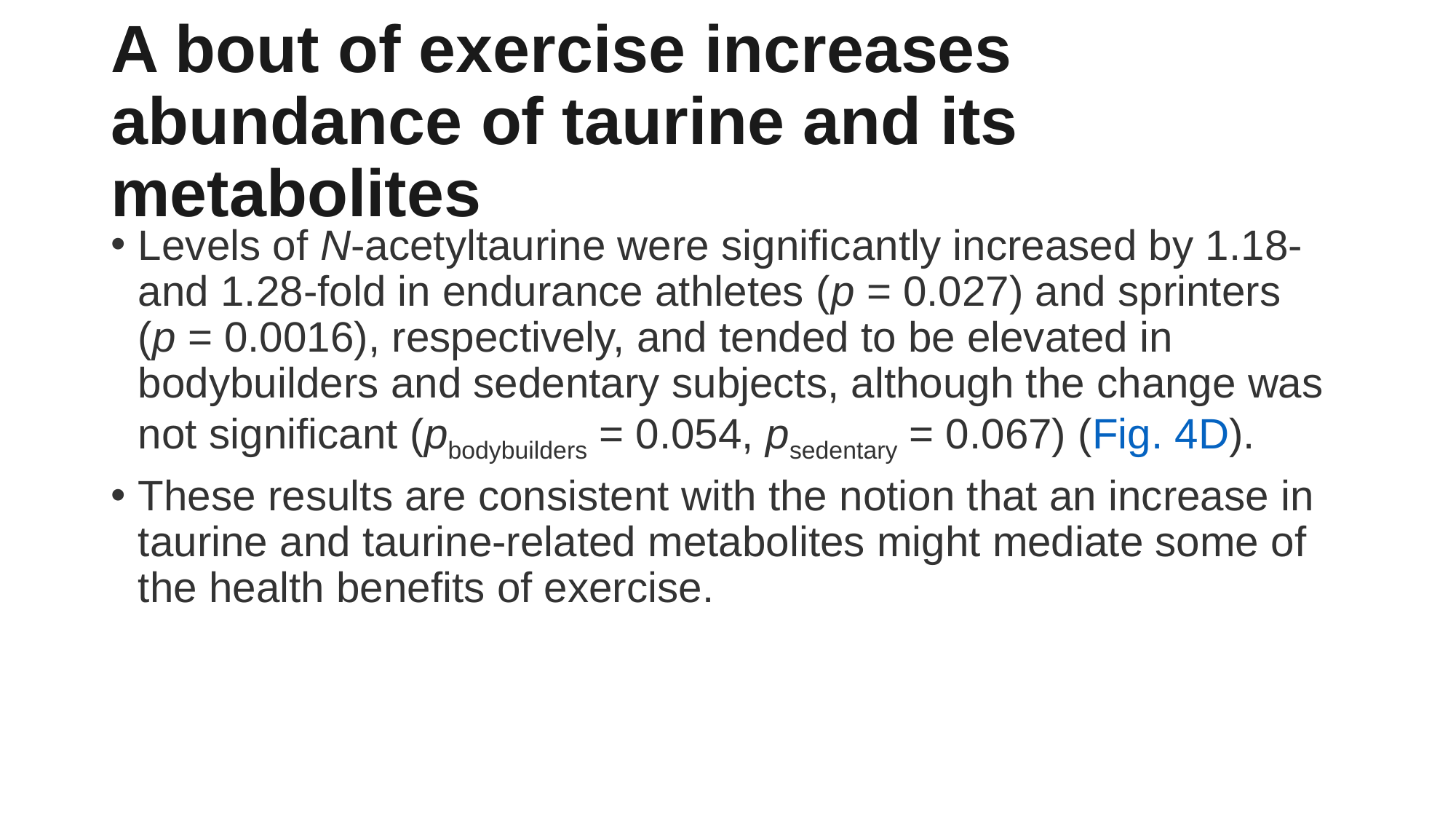

# A bout of exercise increases abundance of taurine and its metabolites
Levels of N-acetyltaurine were significantly increased by 1.18- and 1.28-fold in endurance athletes (p = 0.027) and sprinters (p = 0.0016), respectively, and tended to be elevated in bodybuilders and sedentary subjects, although the change was not significant (pbodybuilders = 0.054, psedentary = 0.067) (Fig. 4D).
These results are consistent with the notion that an increase in taurine and taurine-related metabolites might mediate some of the health benefits of exercise.